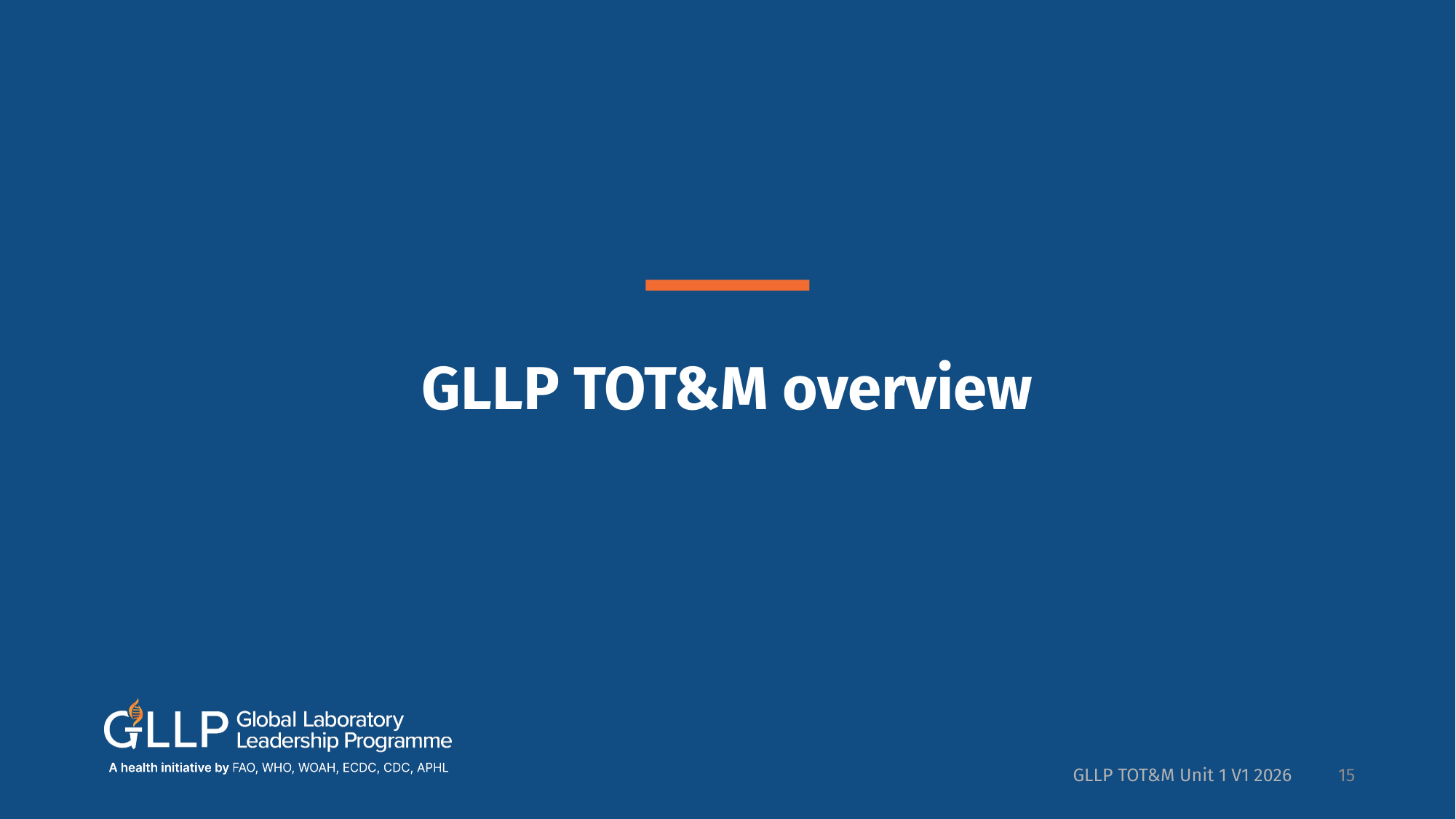

# GLLP TOT&M overview
GLLP TOT&M Unit 1 V1 2026
15